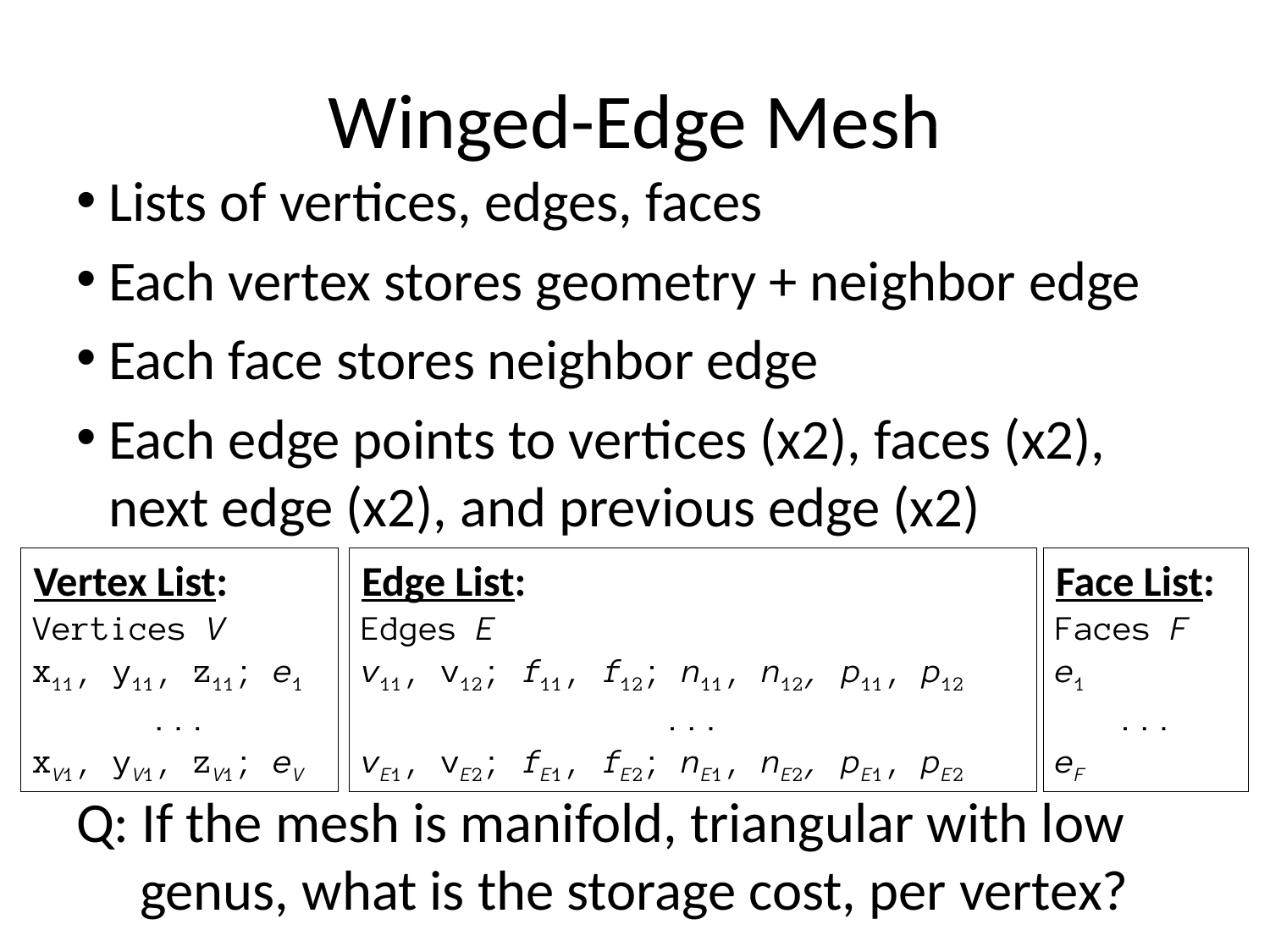

# Winged-Edge Mesh
Lists of vertices, edges, faces
Each vertex stores geometry + neighbor edge
Each face stores neighbor edge
Each edge points to vertices (x2), faces (x2), next edge (x2), and previous edge (x2)

Q: If the mesh is manifold, triangular with low genus, what is the storage cost, per vertex?
Vertex List:
Vertices V
x11, y11, z11; e1
...
xV1, yV1, zV1; eV
Edge List:
Edges E
v11, v12; f11, f12; n11, n12, p11, p12
...
vE1, vE2; fE1, fE2; nE1, nE2, pE1, pE2
Face List:
Faces F
e1
...
eF